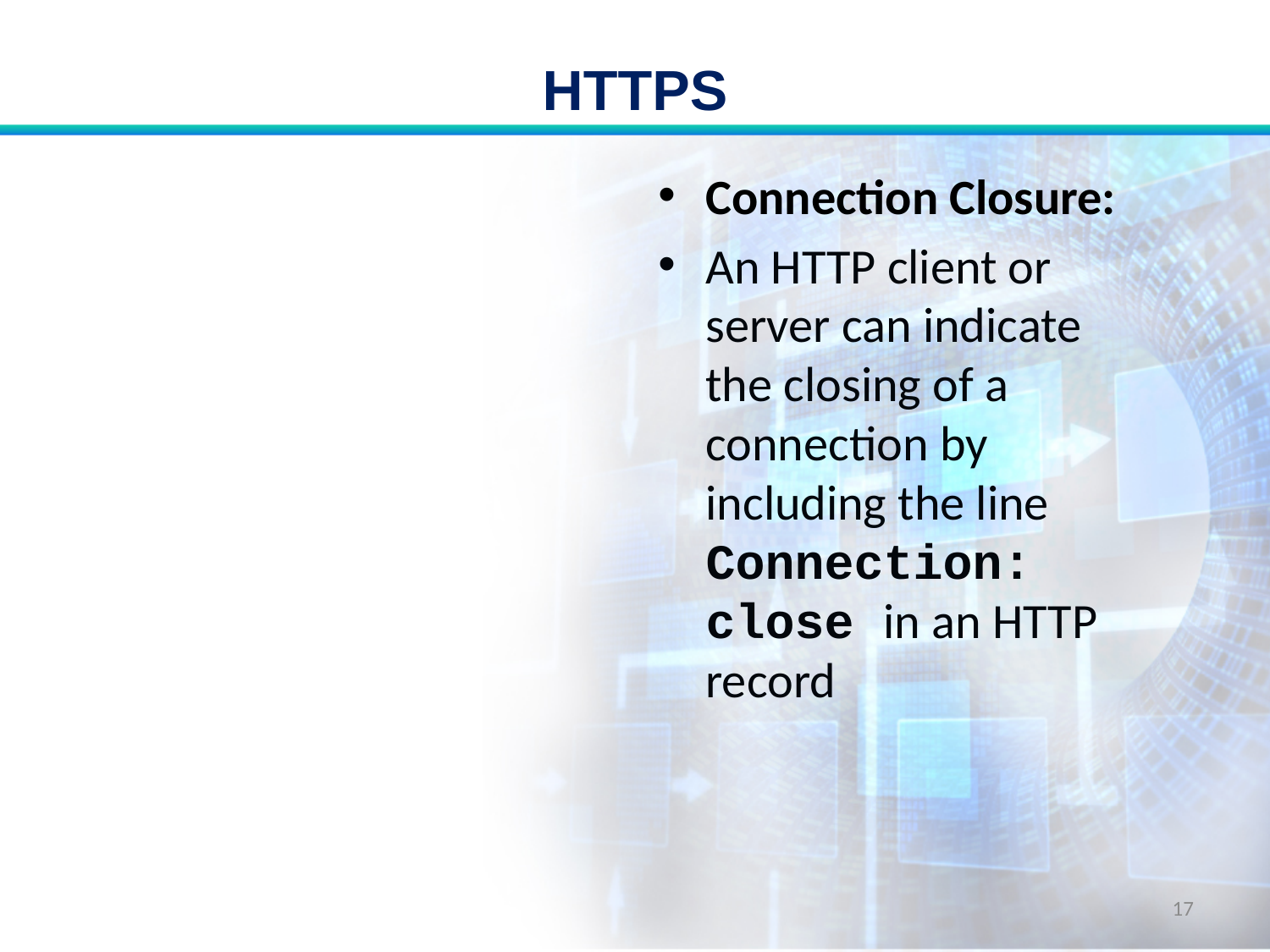

# HTTPS
Connection Closure:
An HTTP client or server can indicate the closing of a connection by including the line Connection: close in an HTTP record
17